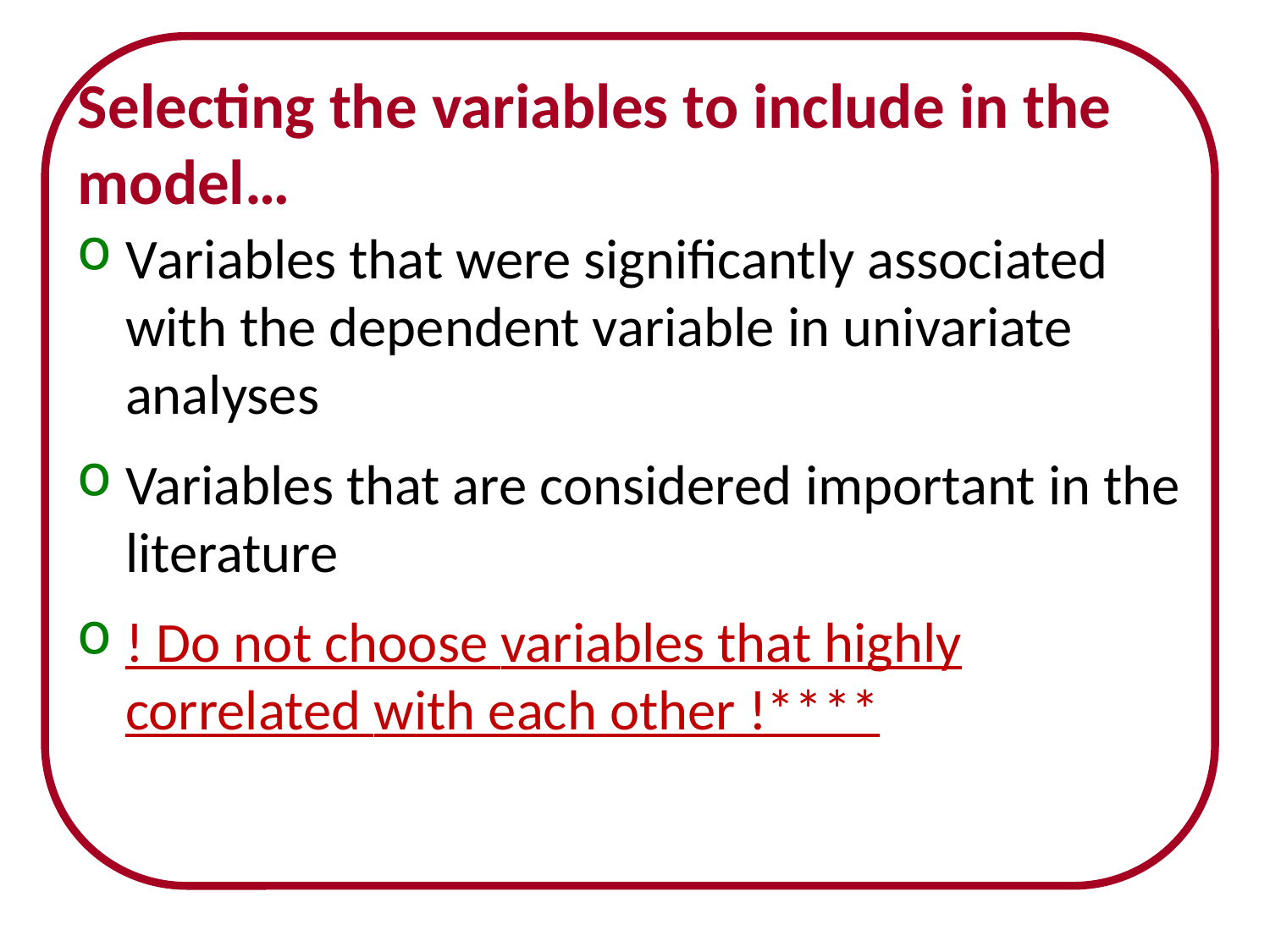

# Selecting the variables to include in the model…
Variables that were significantly associated with the dependent variable in univariate analyses
Variables that are considered important in the literature
! Do not choose variables that highly correlated with each other !****